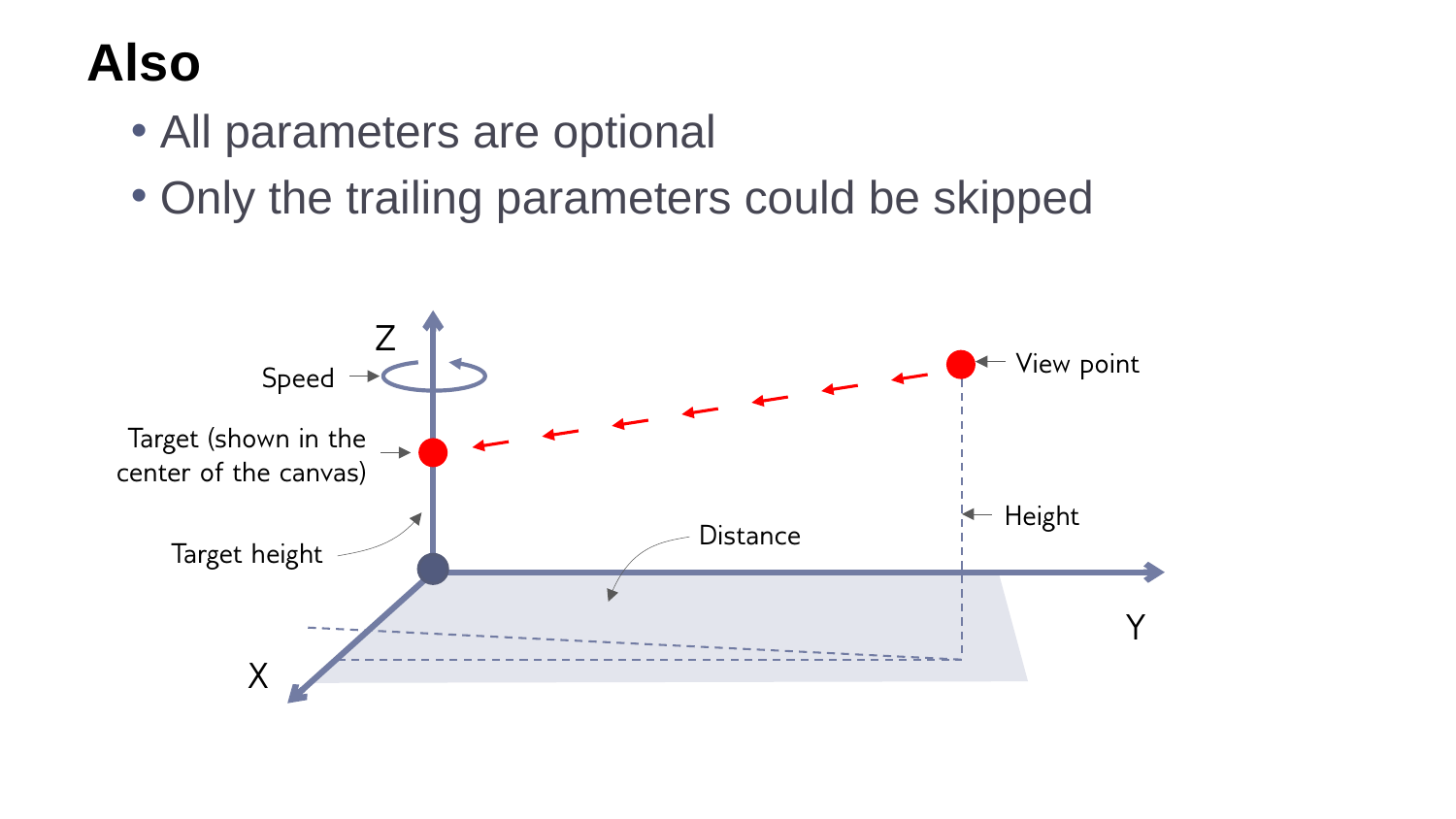

Also
All parameters are optional
Only the trailing parameters could be skipped
Z
View point
Speed

Target (shown in the center of the canvas)

Height
Distance

Target height

Y
X